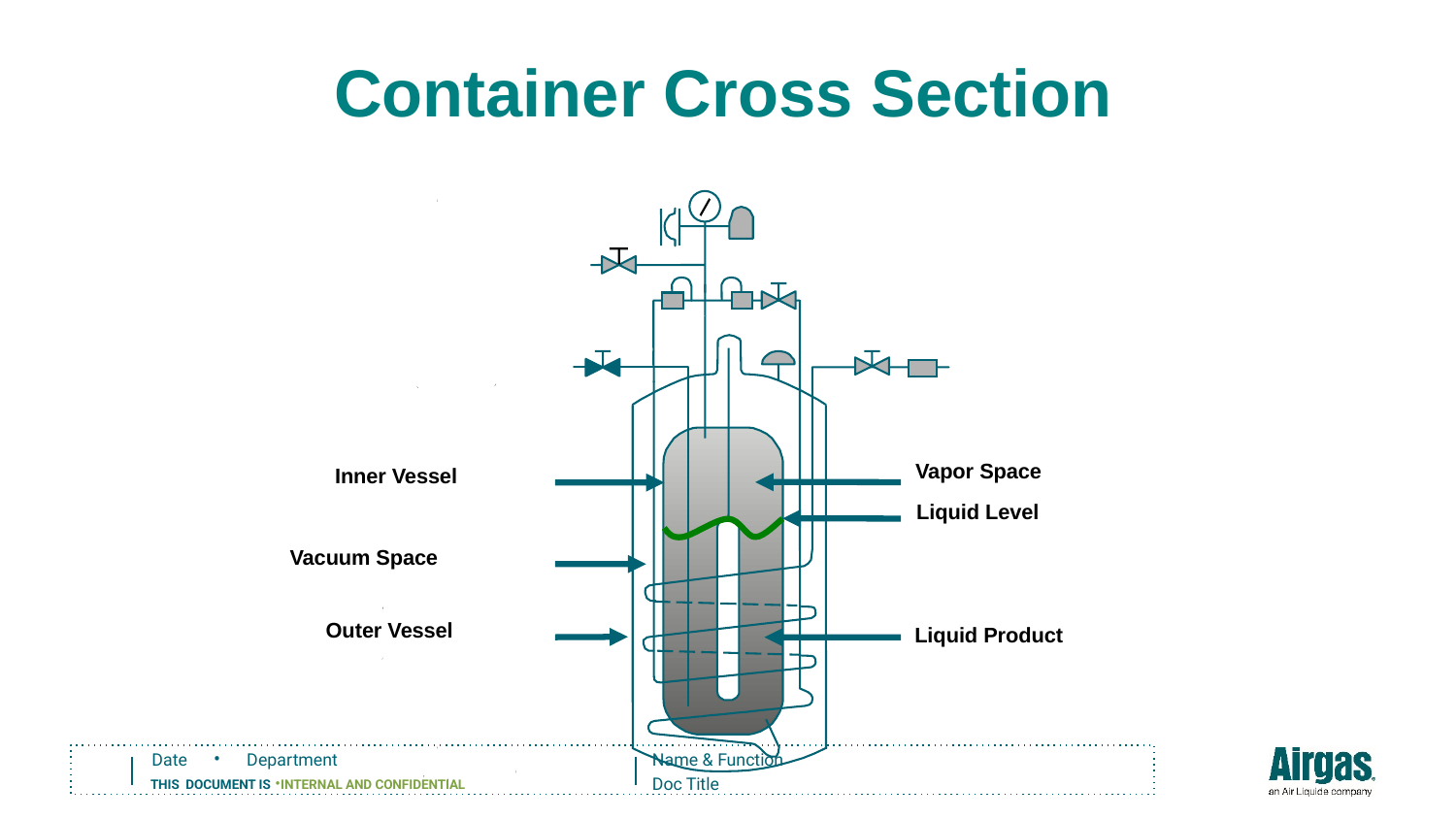

Container Cross Section

Vapor Space
Inner Vessel

Liquid Level

Vacuum Space

Outer Vessel
Liquid Product